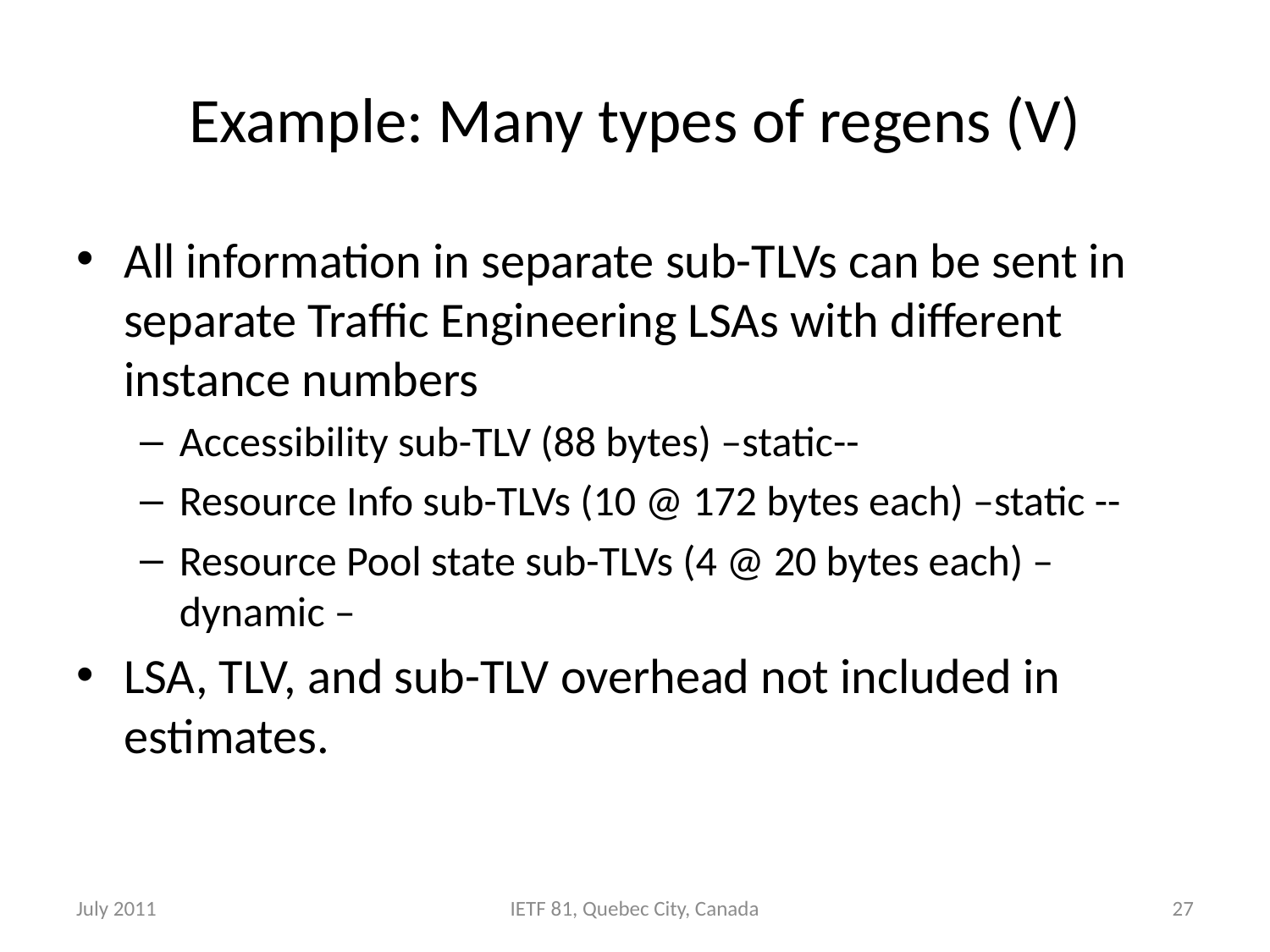

# Example: Many types of regens (V)
All information in separate sub-TLVs can be sent in separate Traffic Engineering LSAs with different instance numbers
Accessibility sub-TLV (88 bytes) –static--
Resource Info sub-TLVs (10 @ 172 bytes each) –static --
Resource Pool state sub-TLVs (4 @ 20 bytes each) – dynamic –
LSA, TLV, and sub-TLV overhead not included in estimates.
July 2011
IETF 81, Quebec City, Canada
27